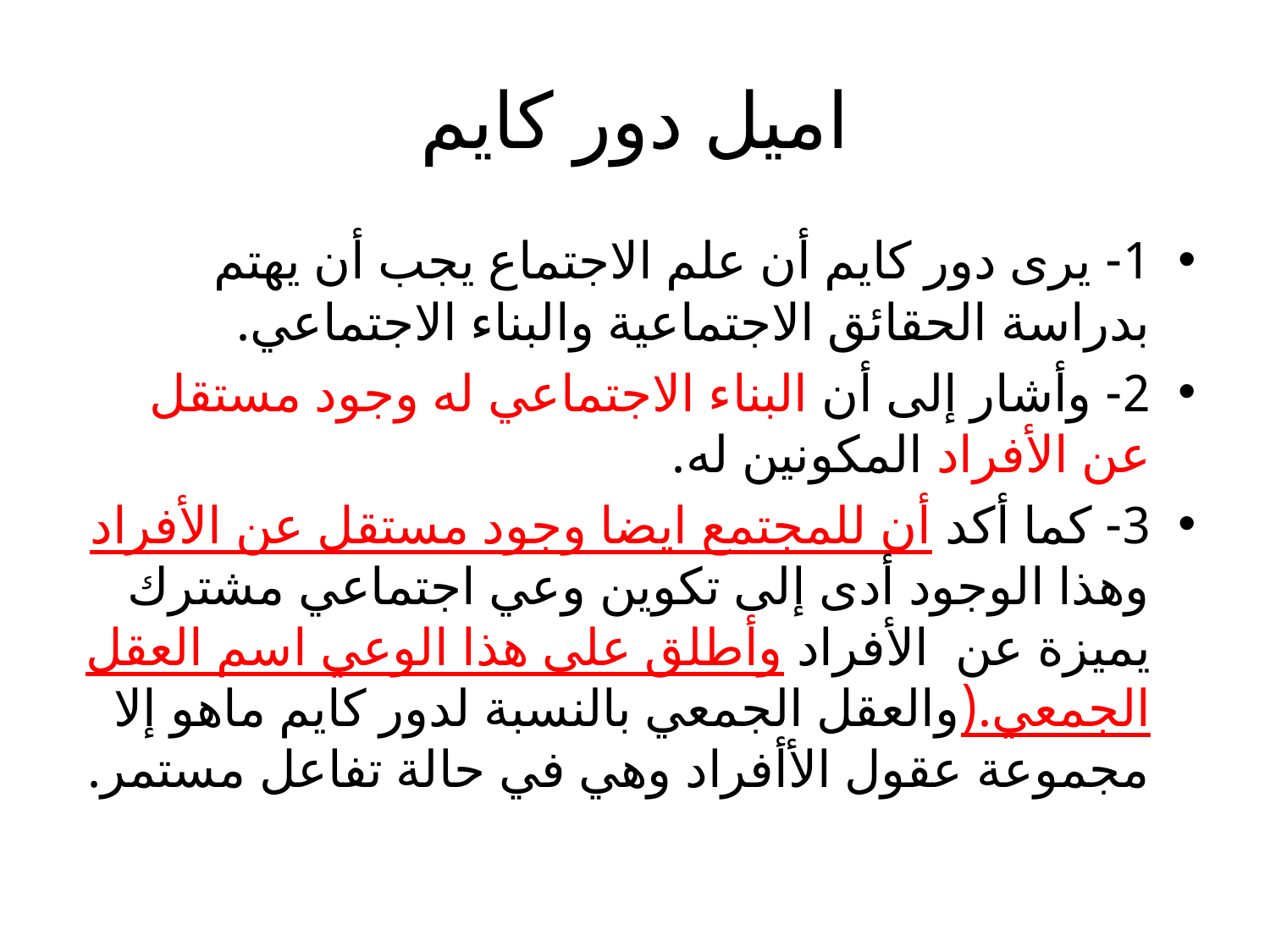

# اميل دور كايم
1- يرى دور كايم أن علم الاجتماع يجب أن يهتم بدراسة الحقائق الاجتماعية والبناء الاجتماعي.
2- وأشار إلى أن البناء الاجتماعي له وجود مستقل عن الأفراد المكونين له.
3- كما أكد أن للمجتمع ايضا وجود مستقل عن الأفراد وهذا الوجود أدى إلى تكوين وعي اجتماعي مشترك يميزة عن  الأفراد وأطلق على هذا الوعي اسم العقل الجمعي.(والعقل الجمعي بالنسبة لدور كايم ماهو إلا مجموعة عقول الأأفراد وهي في حالة تفاعل مستمر.